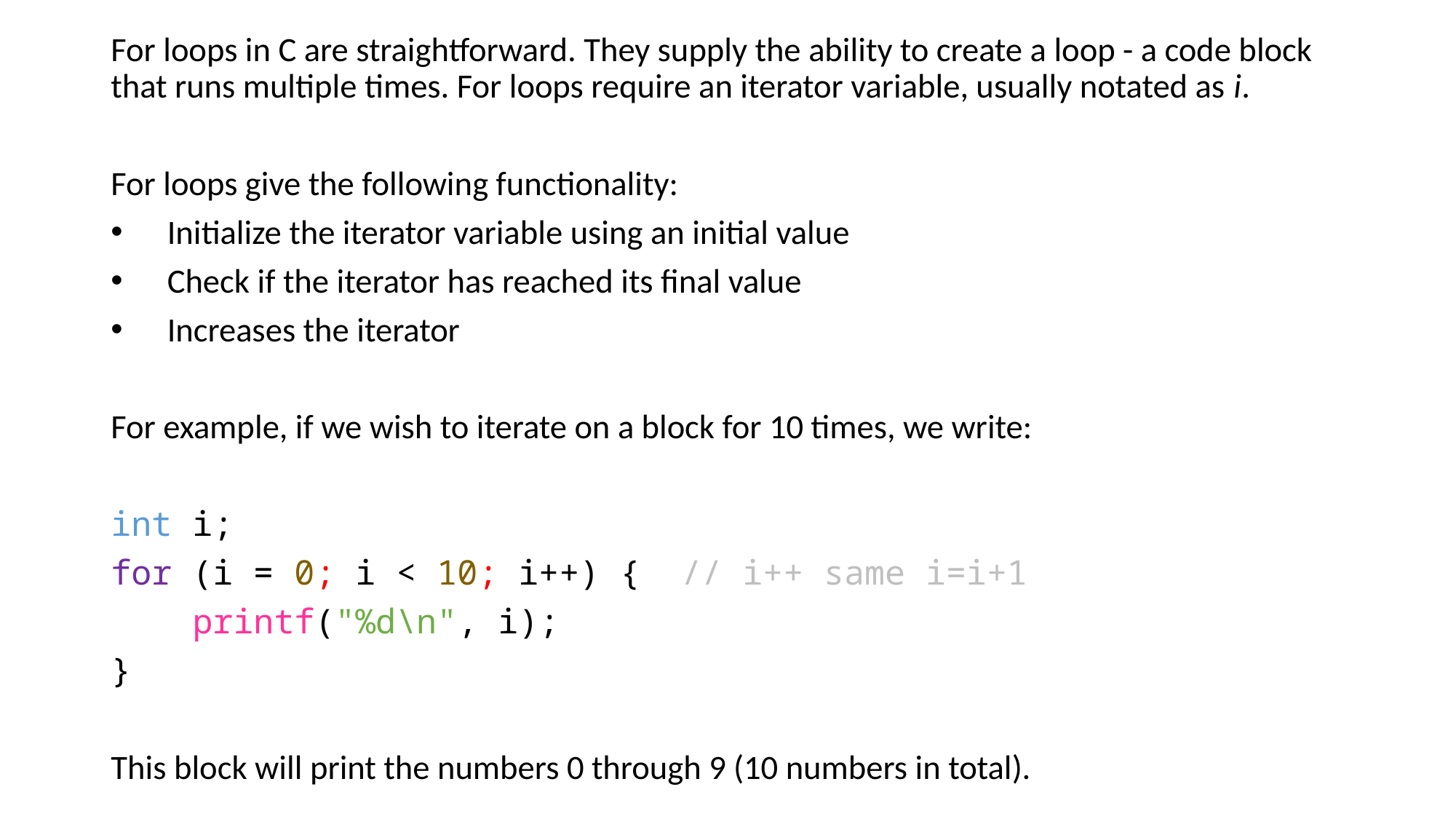

For loops in C are straightforward. They supply the ability to create a loop - a code block that runs multiple times. For loops require an iterator variable, usually notated as i.

For loops give the following functionality:
    Initialize the iterator variable using an initial value
    Check if the iterator has reached its final value
    Increases the iterator

For example, if we wish to iterate on a block for 10 times, we write:

int i;
for (i = 0; i < 10; i++) {  // i++ same i=i+1
    printf("%d\n", i);
}

This block will print the numbers 0 through 9 (10 numbers in total).